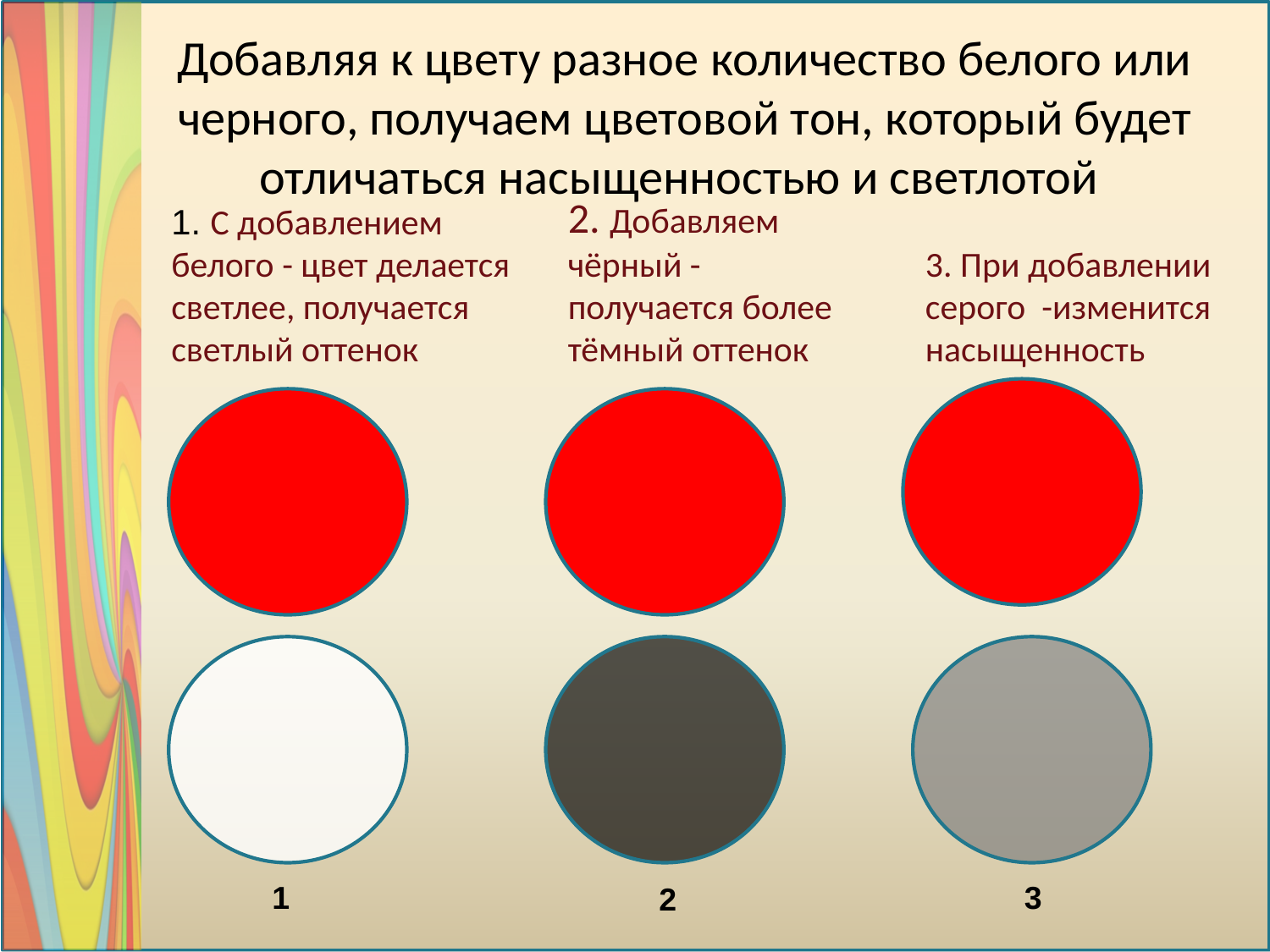

Добавляя к цвету разное количество белого или черного, получаем цветовой тон, который будет отличаться насыщенностью и светлотой
2. Добавляем чёрный - получается более тёмный оттенок
1. С добавлением белого - цвет делается светлее, получается светлый оттенок
3. При добавлении серого  -изменится насыщенность

1
3
2